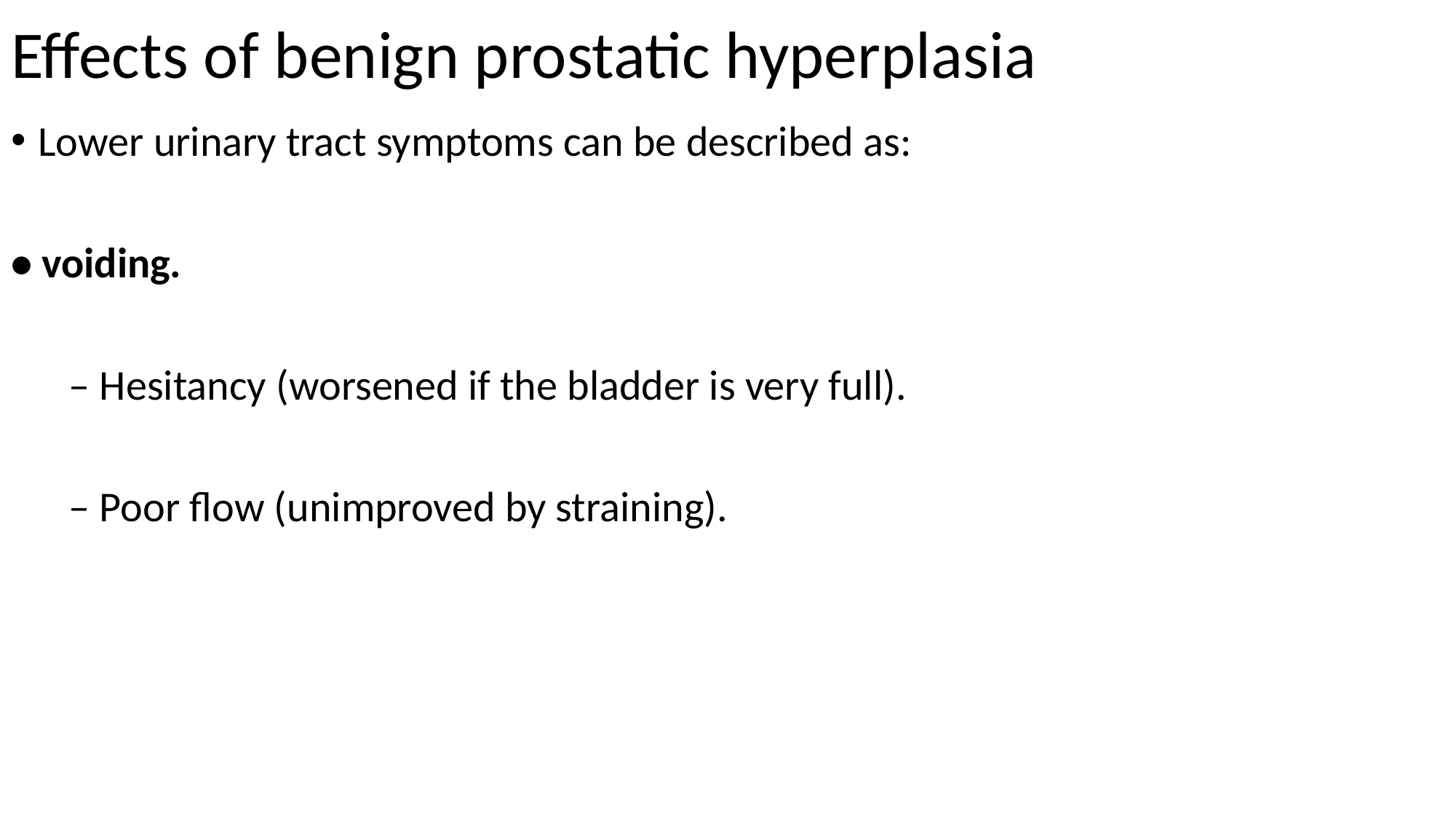

# Effects of benign prostatic hyperplasia
Lower urinary tract symptoms can be described as:

• voiding.

      – Hesitancy (worsened if the bladder is very full).

      – Poor flow (unimproved by straining).